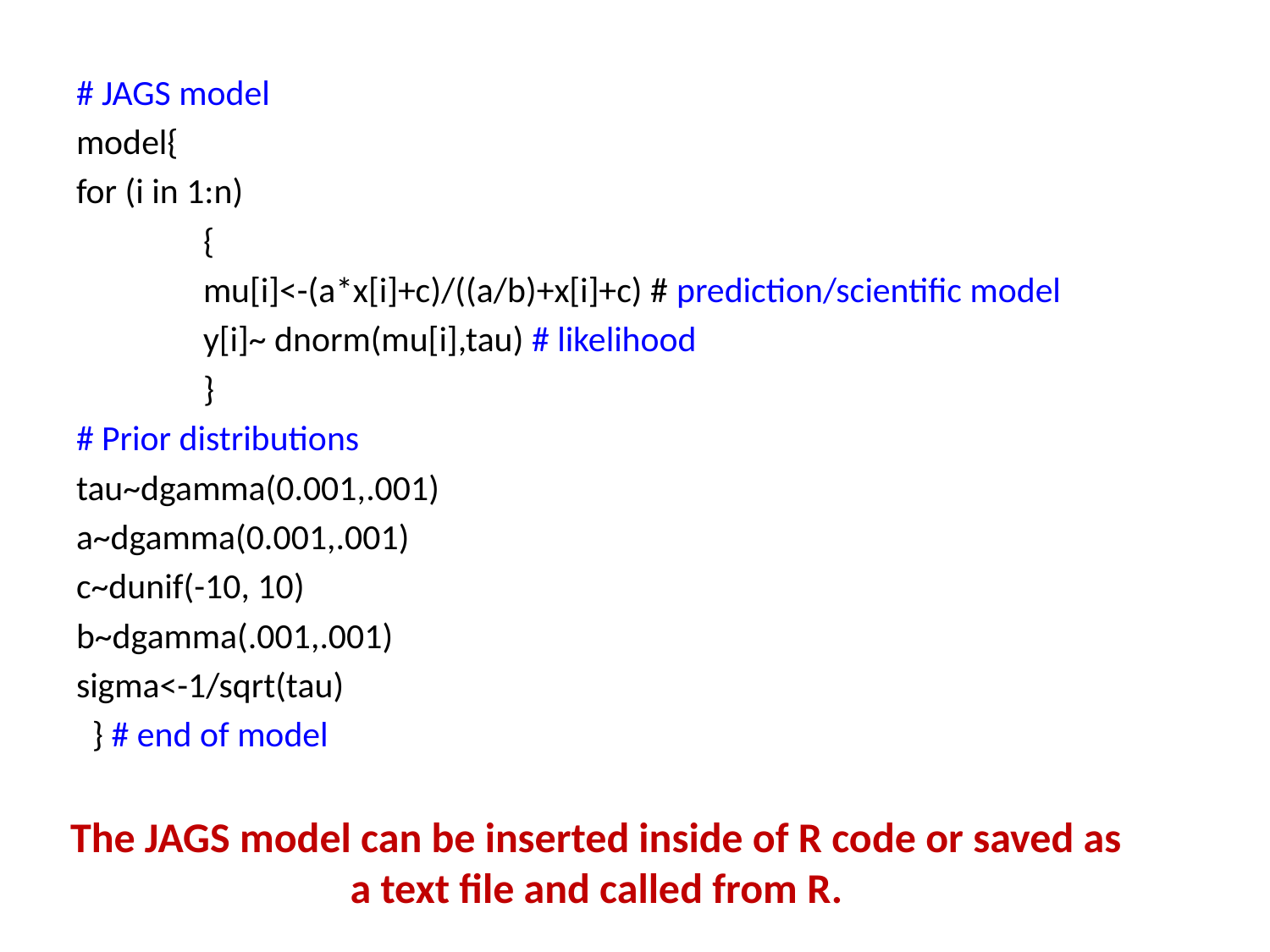

# JAGS model
model{
for (i in 1:n)
	{
	mu[i]<-(a*x[i]+c)/((a/b)+x[i]+c) # prediction/scientific model
	y[i]~ dnorm(mu[i],tau) # likelihood
	}
# Prior distributions
tau~dgamma(0.001,.001)
a~dgamma(0.001,.001)
c~dunif(-10, 10)
b~dgamma(.001,.001)
sigma<-1/sqrt(tau)
  } # end of model

The JAGS model can be inserted inside of R code or saved as
a text file and called from R.